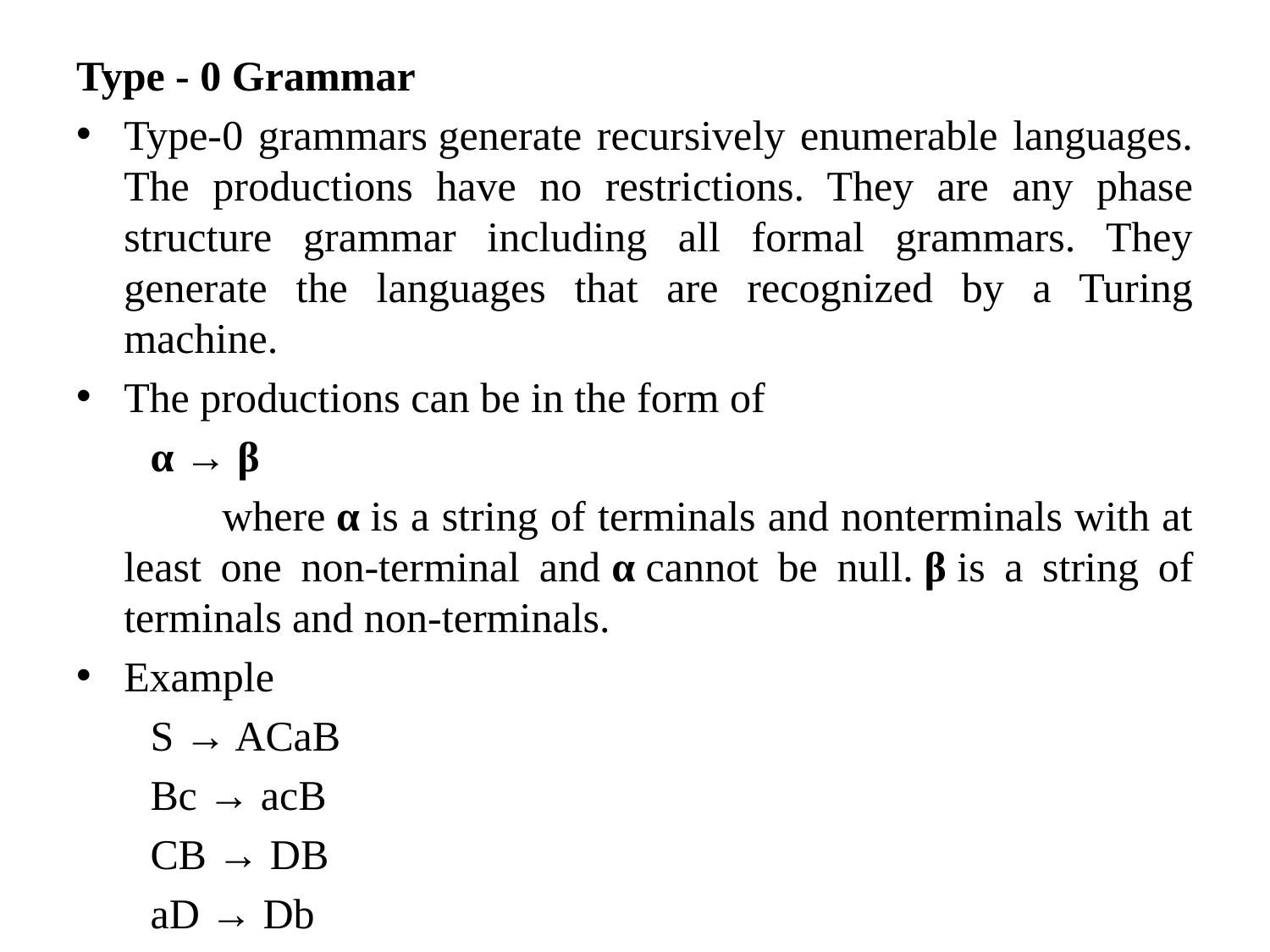

Type - 0 Grammar
Type-0 grammars generate recursively enumerable languages. The productions have no restrictions. They are any phase structure grammar including all formal grammars. They generate the languages that are recognized by a Turing machine.
The productions can be in the form of
       α → β
            where α is a string of terminals and nonterminals with at least one non-terminal and α cannot be null. β is a string of terminals and non-terminals.
Example
       S → ACaB
       Bc → acB
       CB → DB
       aD → Db